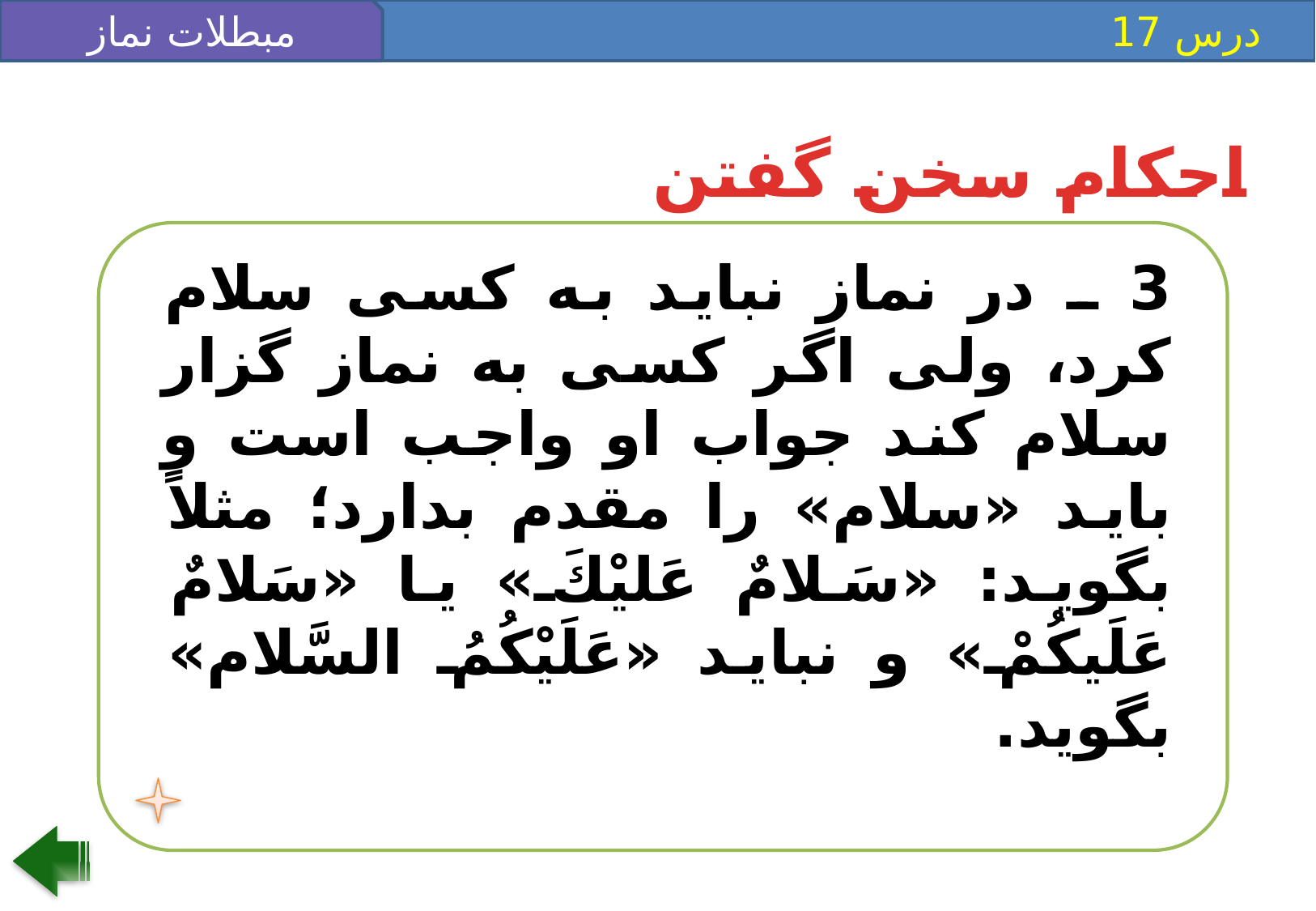

مبطلات نماز
 درس 17
احکام سخن گفتن

3 ـ در نماز نبايد به كسى سلام كرد، ولى اگر كسى به نماز گزار سلام كند جواب او واجب است و بايد «سلام» را مقدم بدارد؛ مثلاً بگويد: «سَلامٌ عَليْكَ» يا «سَلامٌ عَلَيكُمْ» و نبايد «عَلَيْكُمُ السَّلام» بگويد.